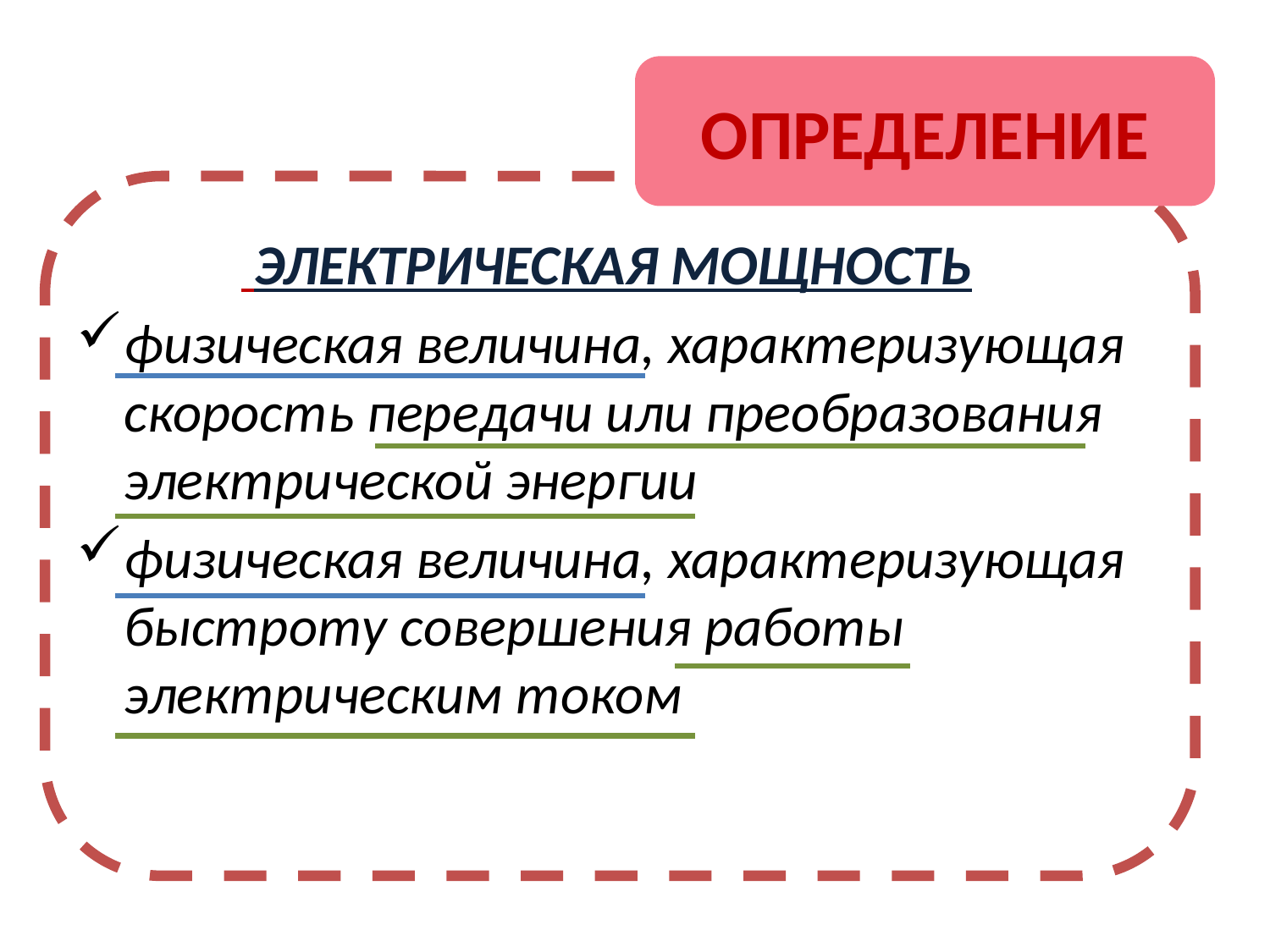

ОПРЕДЕЛЕНИЕ

              ЭЛЕКТРИЧЕСКАЯ МОЩНОСТЬ
физическая величина, характеризующая скорость передачи или преобразования электрической энергии
физическая величина, характеризующая быстроту совершения работы электрическим током